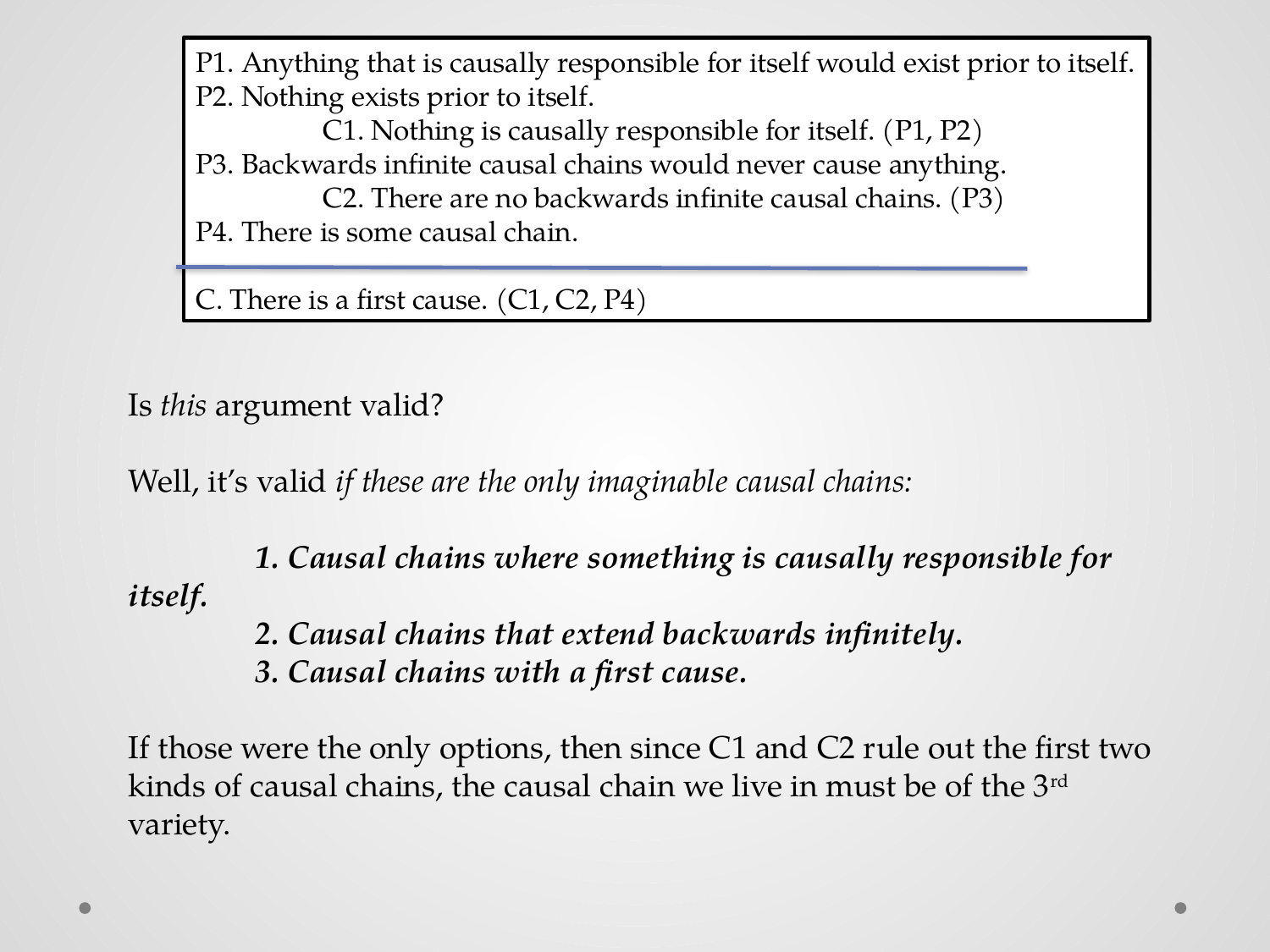

P1. Anything that is causally responsible for itself would exist prior to itself.
P2. Nothing exists prior to itself.
	C1. Nothing is causally responsible for itself. (P1, P2)
P3. Backwards infinite causal chains would never cause anything.
	C2. There are no backwards infinite causal chains. (P3)
P4. There is some causal chain.

C. There is a first cause. (C1, C2, P4)
Is this argument valid?

Well, it’s valid if these are the only imaginable causal chains:

	1. Causal chains where something is causally responsible for itself.
	2. Causal chains that extend backwards infinitely.
	3. Causal chains with a first cause.

If those were the only options, then since C1 and C2 rule out the first two kinds of causal chains, the causal chain we live in must be of the 3rd variety.